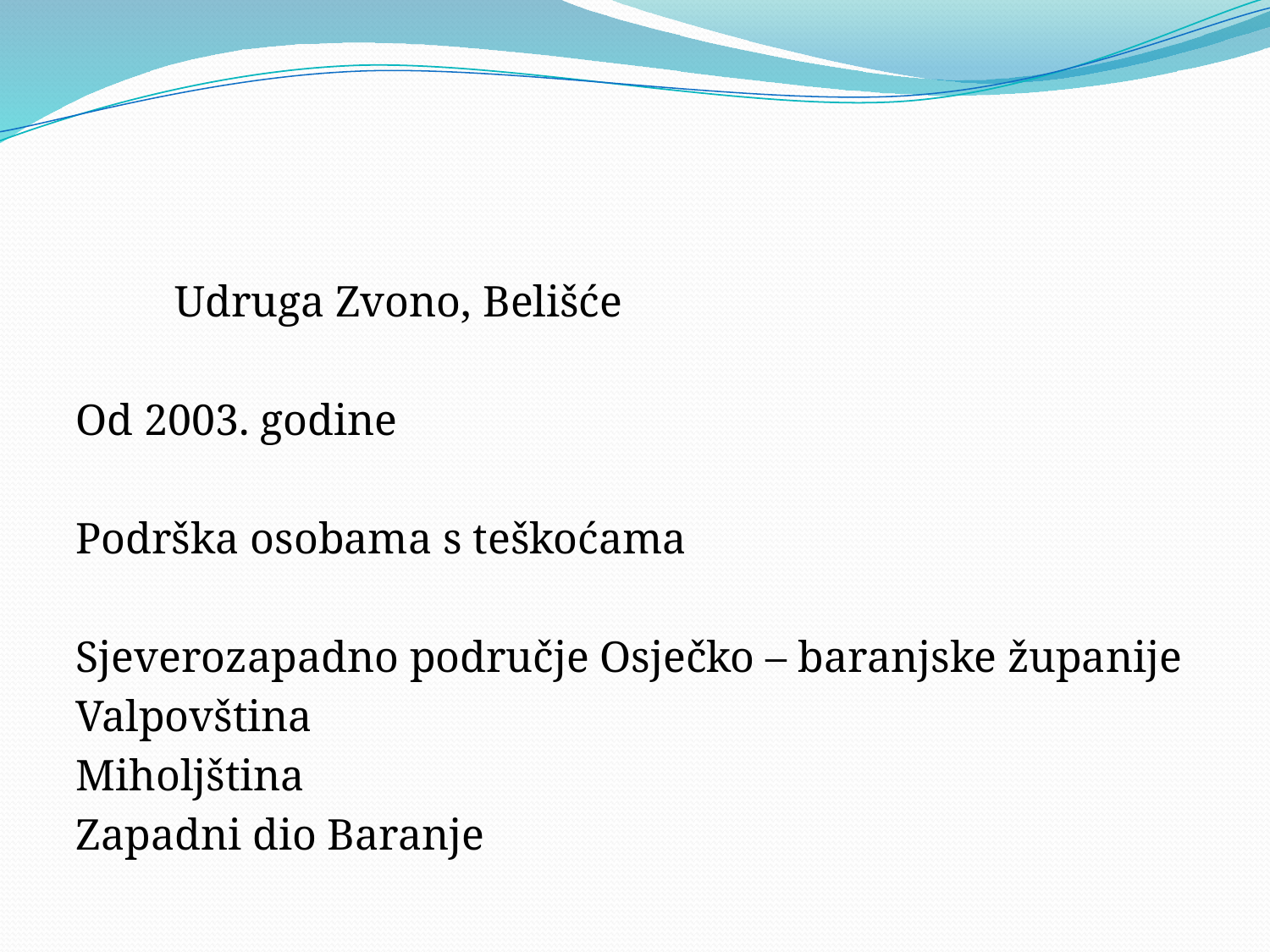

#
         Udruga Zvono, Belišće

Od 2003. godine

Podrška osobama s teškoćama

Sjeverozapadno područje Osječko – baranjske županije
Valpovština
Miholjština
Zapadni dio Baranje